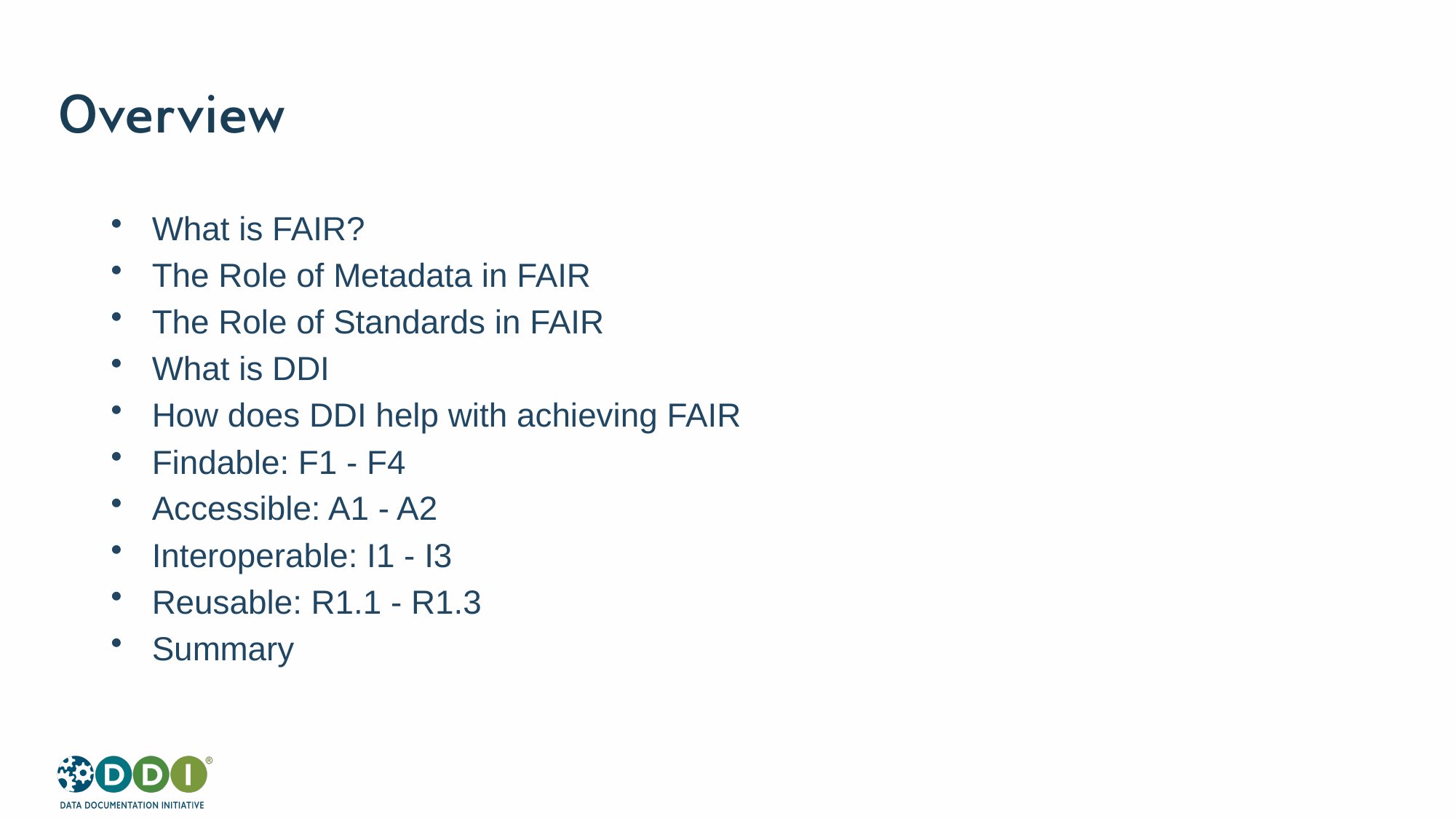

# Overview
What is FAIR?
The Role of Metadata in FAIR
The Role of Standards in FAIR
What is DDI
How does DDI help with achieving FAIR
Findable: F1 - F4
Accessible: A1 - A2
Interoperable: I1 - I3
Reusable: R1.1 - R1.3
Summary